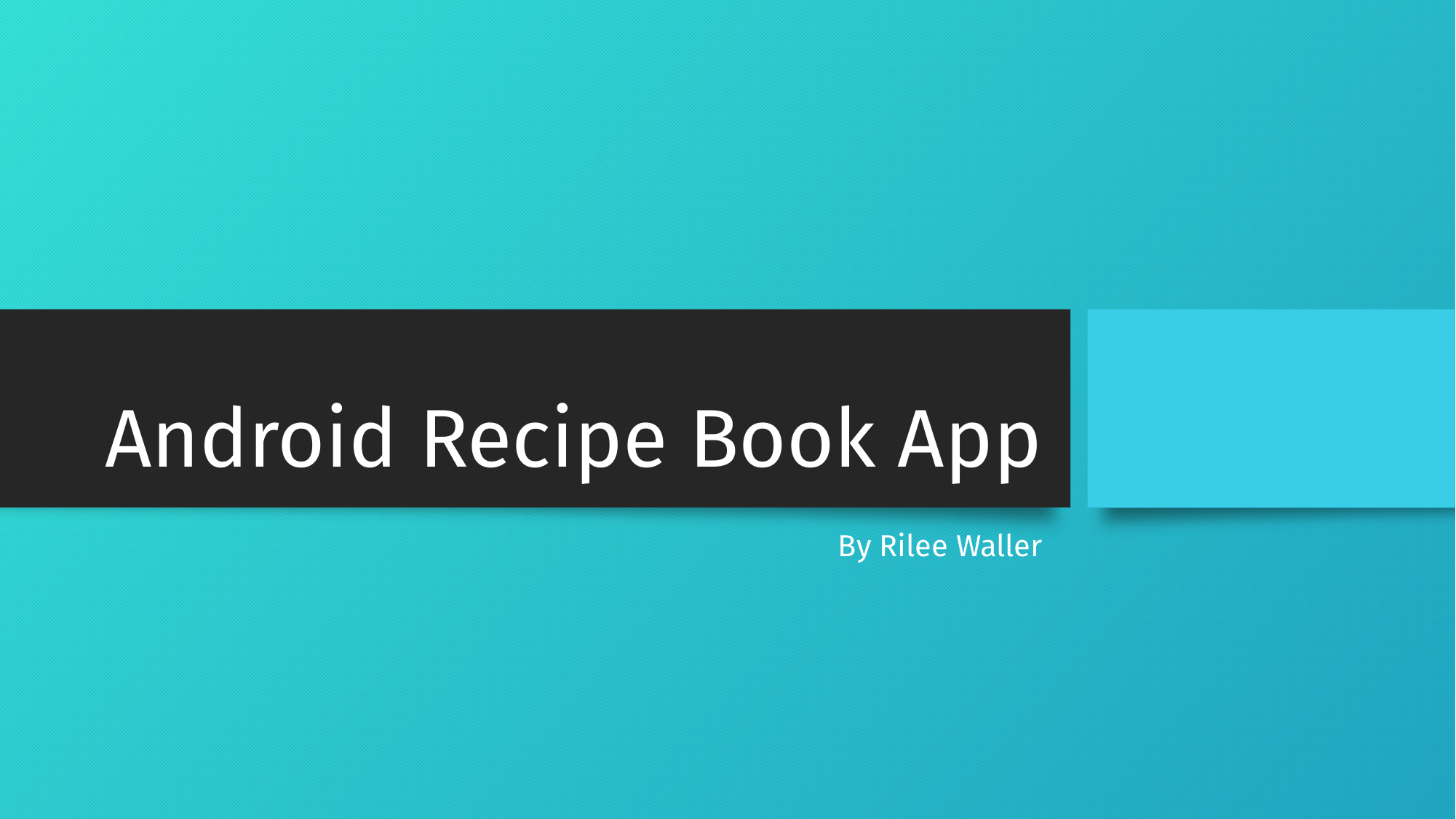

# Android Recipe Book App
By Rilee Waller